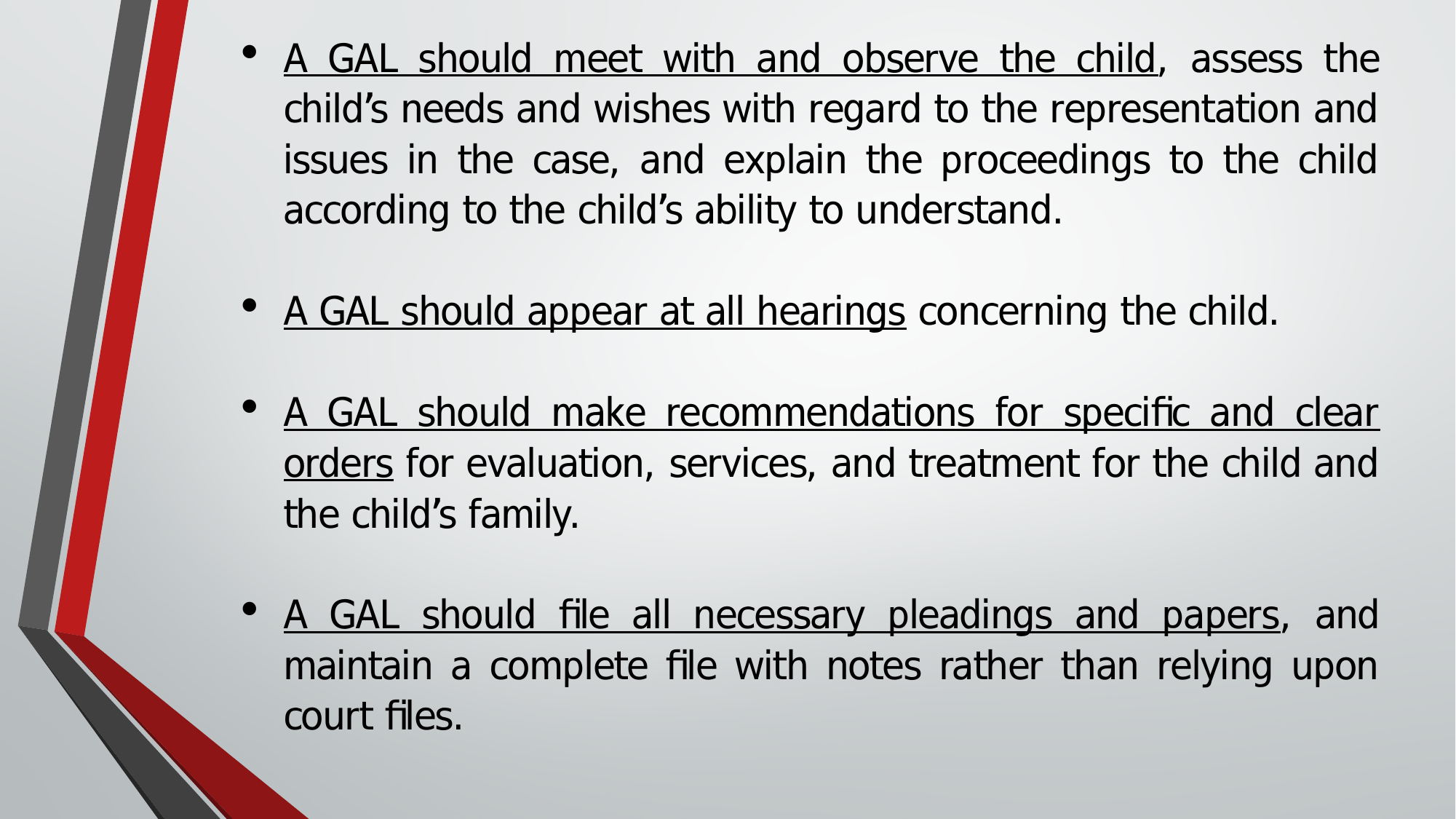

A GAL should meet with and observe the child, assess the child’s needs and wishes with regard to the representation and issues in the case, and explain the proceedings to the child according to the child’s ability to understand.

A GAL should appear at all hearings concerning the child.

A GAL should make recommendations for specific and clear orders for evaluation, services, and treatment for the child and the child’s family.

A GAL should file all necessary pleadings and papers, and maintain a complete file with notes rather than relying upon court files.